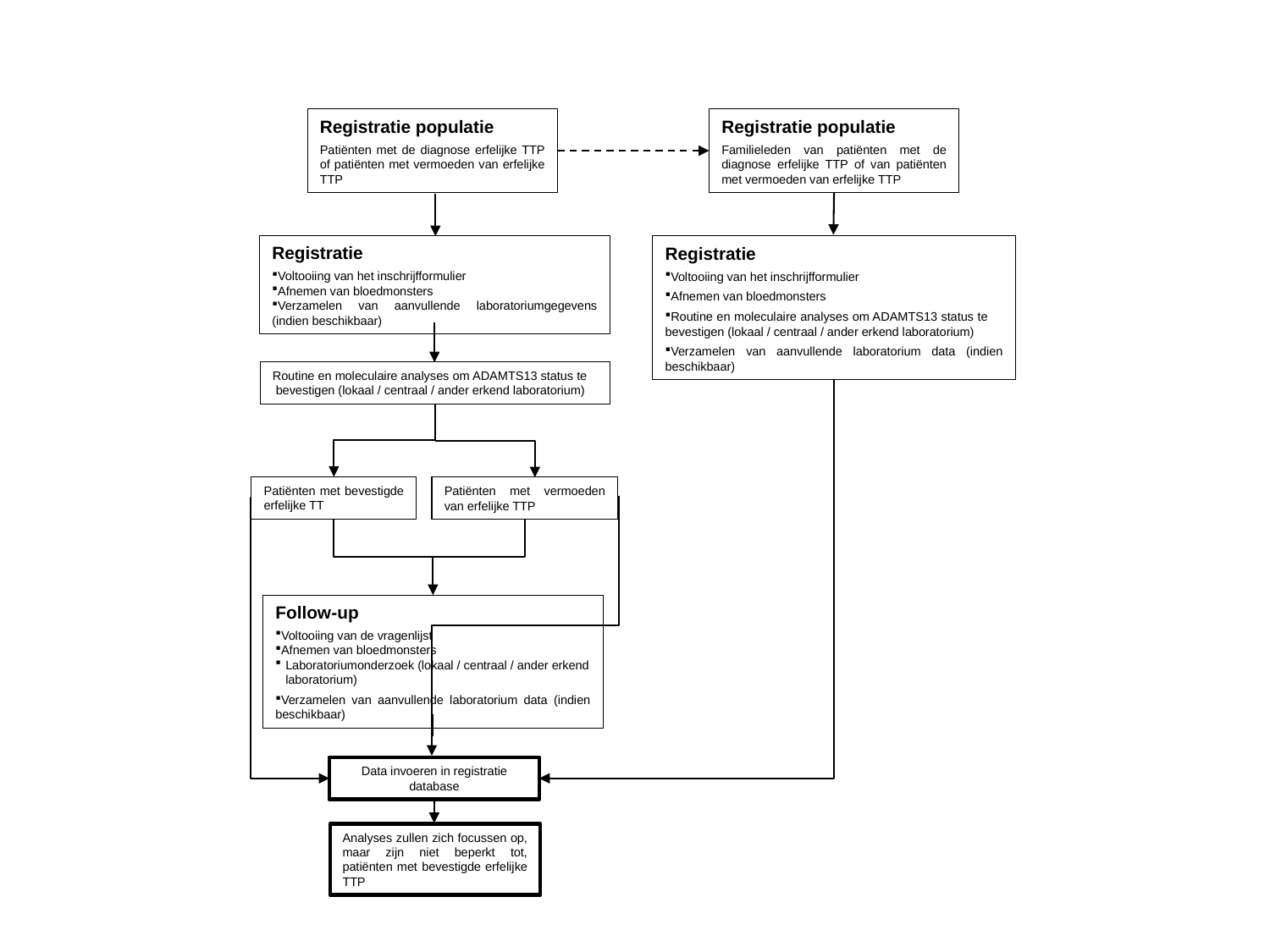

Registratie populatie
Familieleden van patiënten met de diagnose erfelijke TTP of van patiënten met vermoeden van erfelijke TTP
Registratie populatie
Patiënten met de diagnose erfelijke TTP of patiënten met vermoeden van erfelijke TTP

Registratie
Voltooiing van het inschrijfformulier
Afnemen van bloedmonsters
Verzamelen van aanvullende laboratoriumgegevens (indien beschikbaar)
Registratie
Voltooiing van het inschrijfformulier
Afnemen van bloedmonsters
Routine en moleculaire analyses om ADAMTS13 status te     bevestigen (lokaal / centraal / ander erkend laboratorium)
Verzamelen van aanvullende laboratorium data (indien beschikbaar)
Routine en moleculaire analyses om ADAMTS13 status te     bevestigen (lokaal / centraal / ander erkend laboratorium)
Patiënten met bevestigde erfelijke TT
Patiënten met vermoeden van erfelijke TTP
Follow-up
Voltooiing van de vragenlijst
Afnemen van bloedmonsters
Laboratoriumonderzoek (lokaal / centraal / ander erkend laboratorium)
Verzamelen van aanvullende laboratorium data (indien beschikbaar)
Data invoeren in registratie database
Analyses zullen zich focussen op, maar zijn niet beperkt tot, patiënten met bevestigde erfelijke TTP